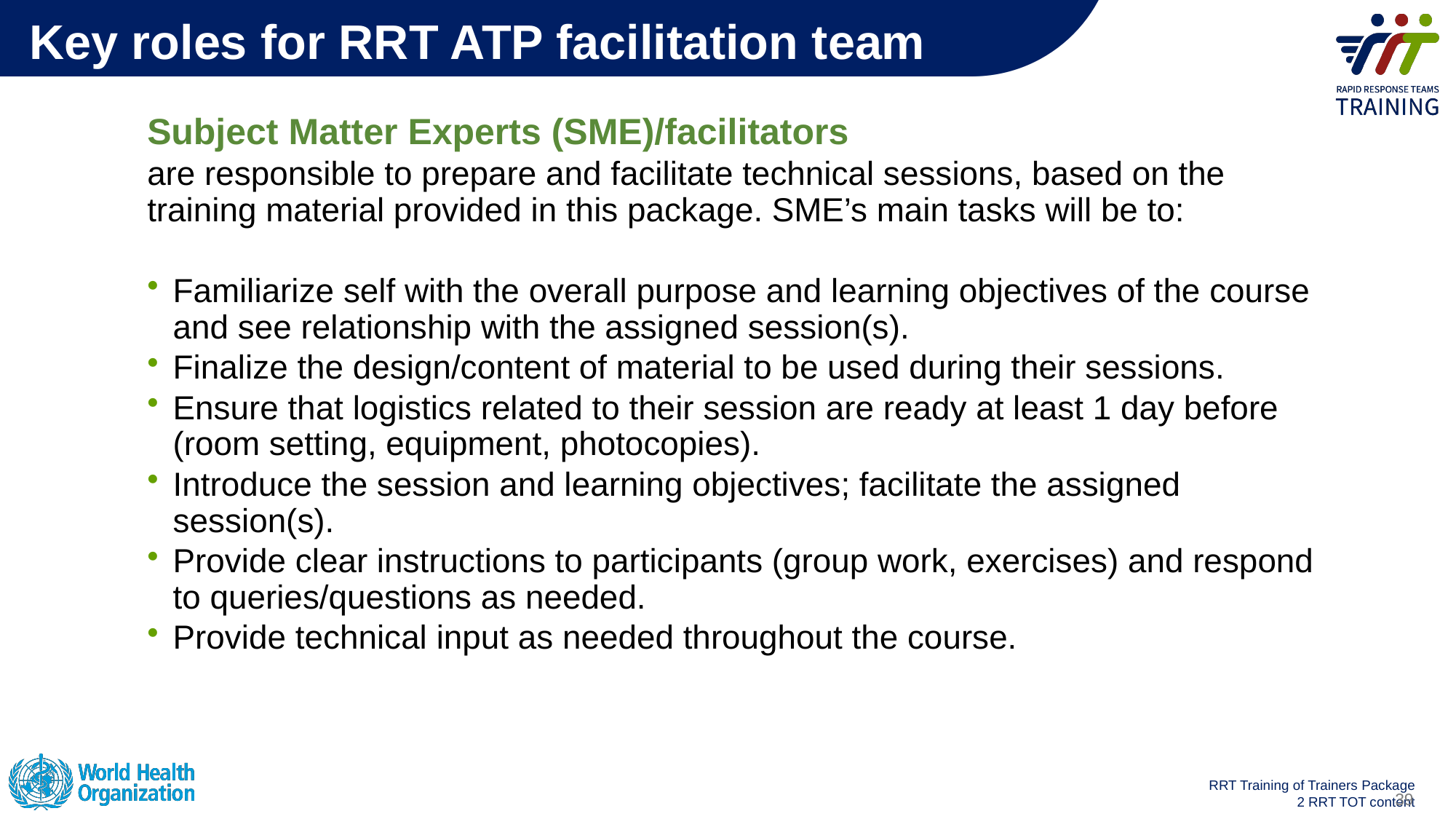

Key roles for RRT ATP facilitation team
Subject Matter Experts (SME)/facilitators
are responsible to prepare and facilitate technical sessions, based on the training material provided in this package. SME’s main tasks will be to:

Familiarize self with the overall purpose and learning objectives of the course and see relationship with the assigned session(s).
Finalize the design/content of material to be used during their sessions.
Ensure that logistics related to their session are ready at least 1 day before (room setting, equipment, photocopies).
Introduce the session and learning objectives; facilitate the assigned session(s).
Provide clear instructions to participants (group work, exercises) and respond to queries/questions as needed.
Provide technical input as needed throughout the course.